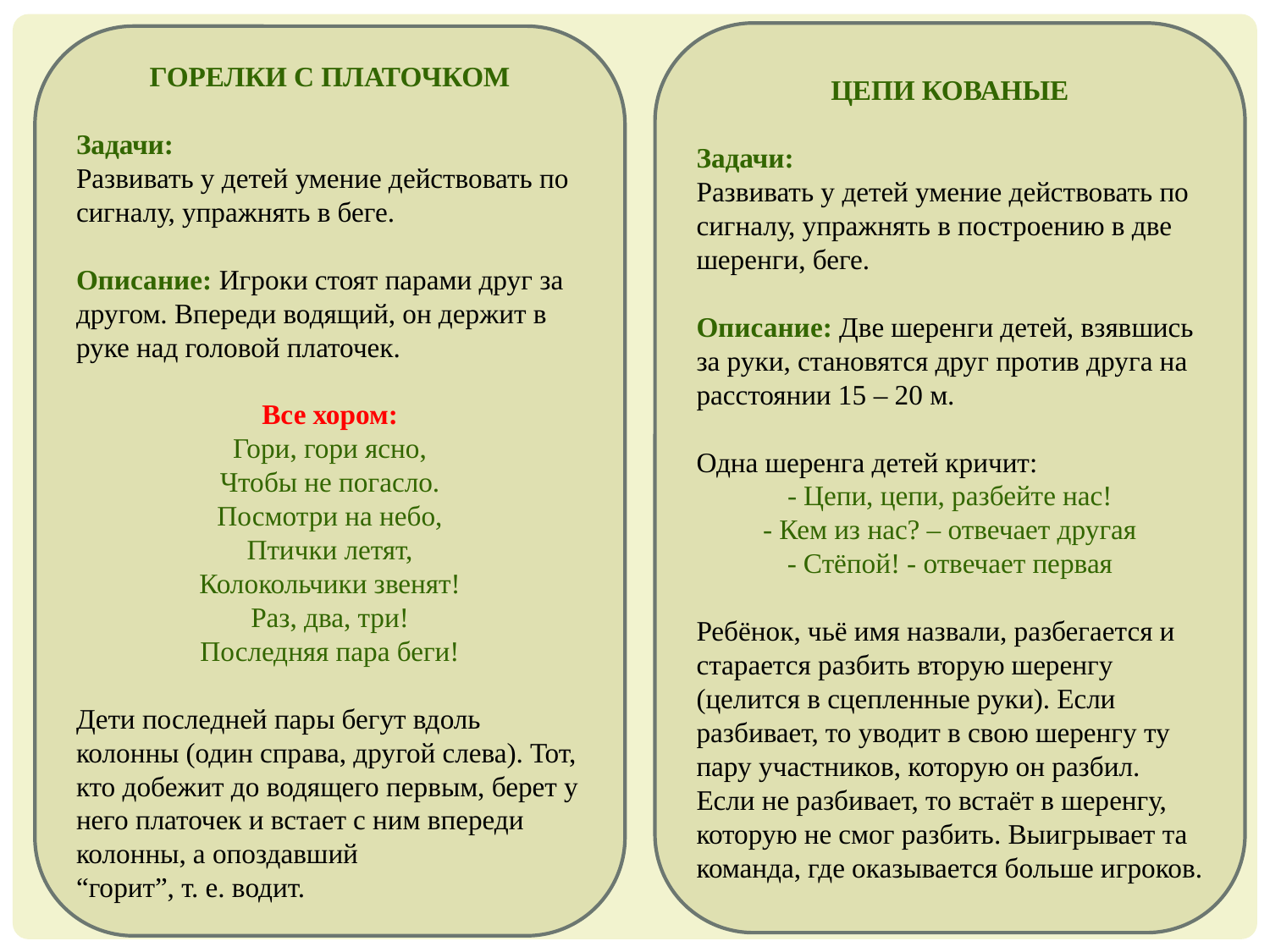

ЦЕПИ КОВАНЫЕ

Задачи:
Развивать у детей умение действовать по сигналу, упражнять в построению в две шеренги, беге.

Описание: Две шеренги детей, взявшись за руки, становятся друг против друга на расстоянии 15 – 20 м.

Одна шеренга детей кричит:
- Цепи, цепи, разбейте нас!
- Кем из нас? – отвечает другая
- Стёпой! - отвечает первая

Ребёнок, чьё имя назвали, разбегается и старается разбить вторую шеренгу (целится в сцепленные руки). Если разбивает, то уводит в свою шеренгу ту пару участников, которую он разбил.
Если не разбивает, то встаёт в шеренгу, которую не смог разбить. Выигрывает та команда, где оказывается больше игроков.
ГОРЕЛКИ С ПЛАТОЧКОМ

Задачи:
Развивать у детей умение действовать по сигналу, упражнять в беге.

Описание: Игроки стоят парами друг за другом. Впереди водящий, он держит в руке над головой платочек.

Все хором:
Гори, гори ясно,
Чтобы не погасло.
Посмотри на небо,
Птички летят,
Колокольчики звенят!
Раз, два, три!
Последняя пара беги!

Дети последней пары бегут вдоль колонны (один справа, другой слева). Тот, кто добежит до водящего первым, берет у него платочек и встает с ним впереди колонны, а опоздавший
“горит”, т. е. водит.